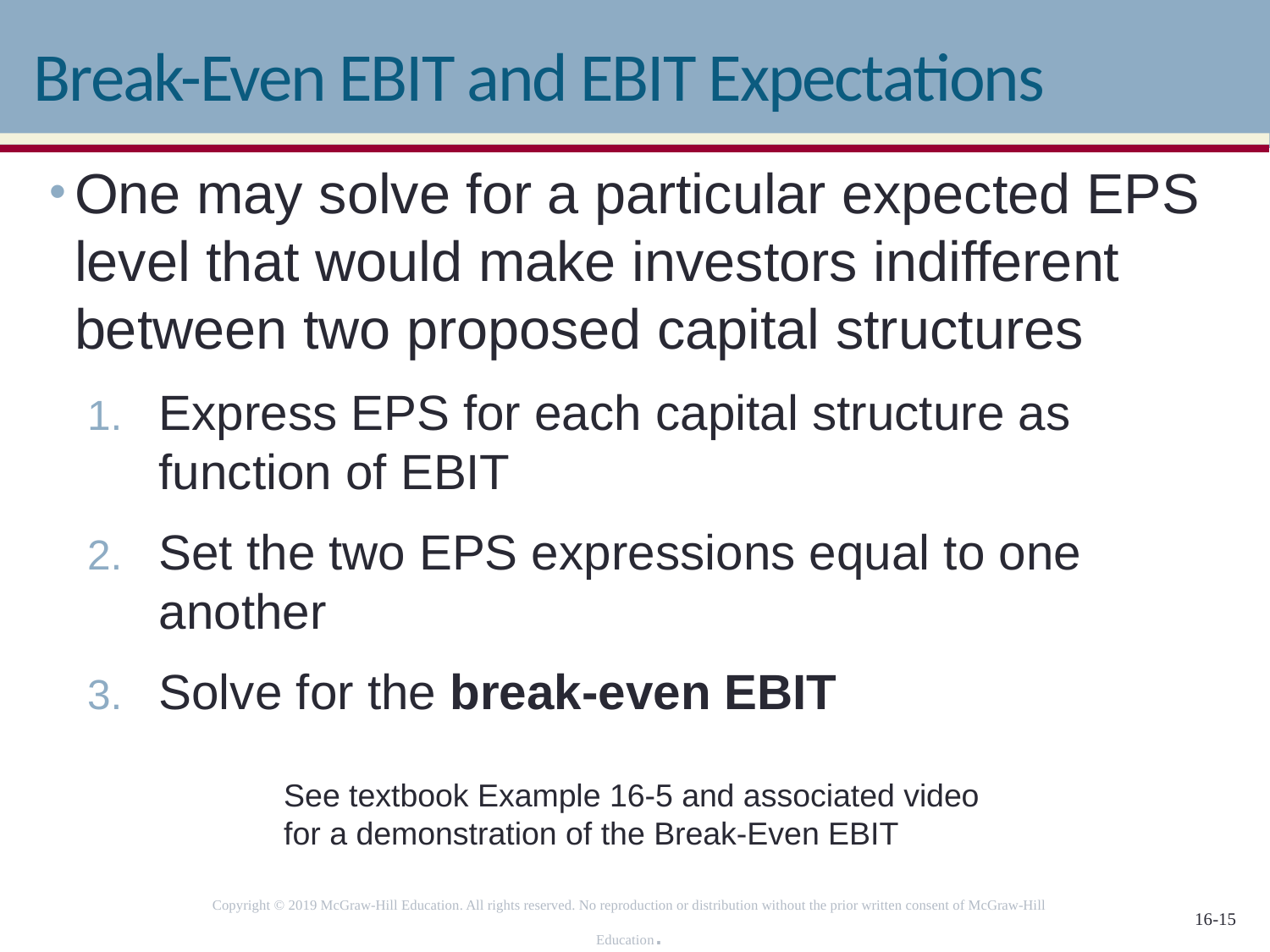

# Break-Even EBIT and EBIT Expectations
One may solve for a particular expected EPS level that would make investors indifferent between two proposed capital structures
Express EPS for each capital structure as function of EBIT
Set the two EPS expressions equal to one another
Solve for the break-even EBIT
See textbook Example 16-5 and associated video for a demonstration of the Break-Even EBIT
Copyright © 2019 McGraw-Hill Education. All rights reserved. No reproduction or distribution without the prior written consent of McGraw-Hill Education.